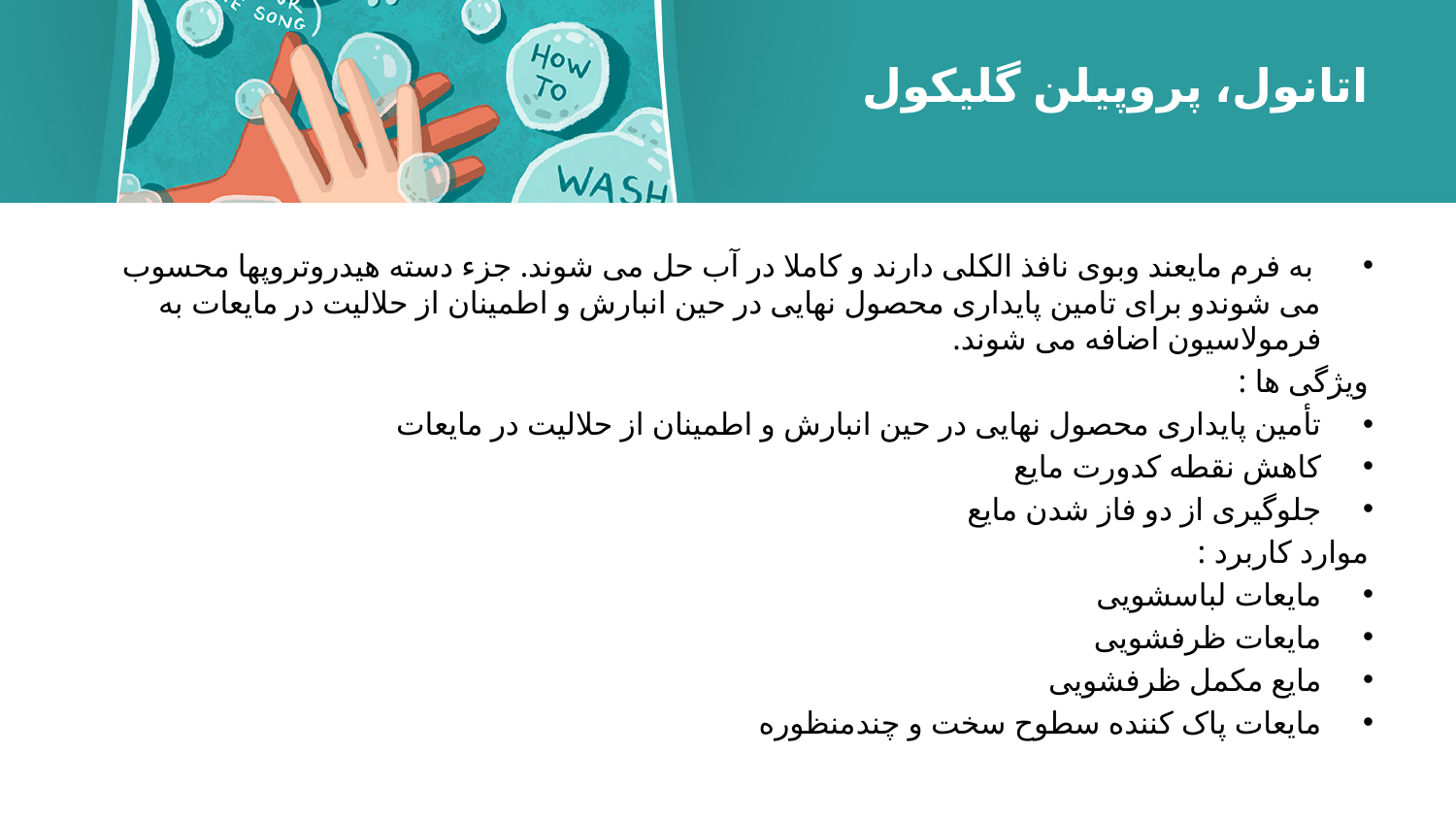

# اتانول، پروپیلن گلیکول
 به فرم مایعند وبوی نافذ الکلی دارند و کاملا در آب حل می شوند. جزء دسته هیدروتروپها محسوب می شوندو برای تامین پایداری محصول نهایی در حین انبارش و اطمینان از حلالیت در مایعات به فرمولاسیون اضافه می شوند.
ویژگی ها :
تأمین پایداری محصول نهایی در حین انبارش و اطمینان از حلالیت در مایعات
کاهش نقطه کدورت مایع
جلوگیری از دو فاز شدن مایع
موارد كاربرد :
مایعات لباسشویی
مایعات ظرفشویی
مایع مکمل ظرفشویی
مایعات پاک کننده سطوح سخت و چندمنظوره